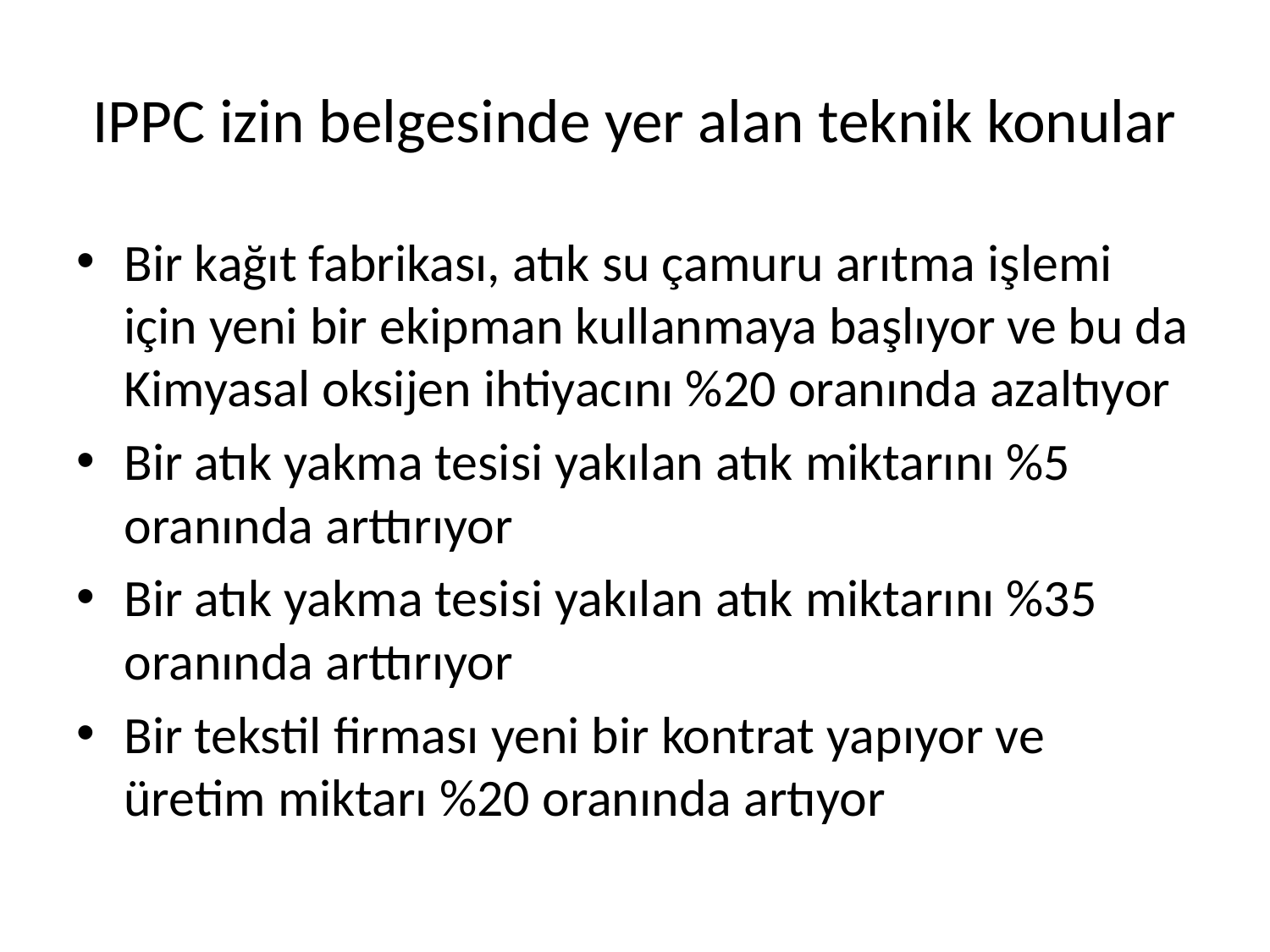

# IPPC izin belgesinde yer alan teknik konular
Bir kağıt fabrikası, atık su çamuru arıtma işlemi için yeni bir ekipman kullanmaya başlıyor ve bu da Kimyasal oksijen ihtiyacını %20 oranında azaltıyor
Bir atık yakma tesisi yakılan atık miktarını %5 oranında arttırıyor
Bir atık yakma tesisi yakılan atık miktarını %35 oranında arttırıyor
Bir tekstil firması yeni bir kontrat yapıyor ve üretim miktarı %20 oranında artıyor